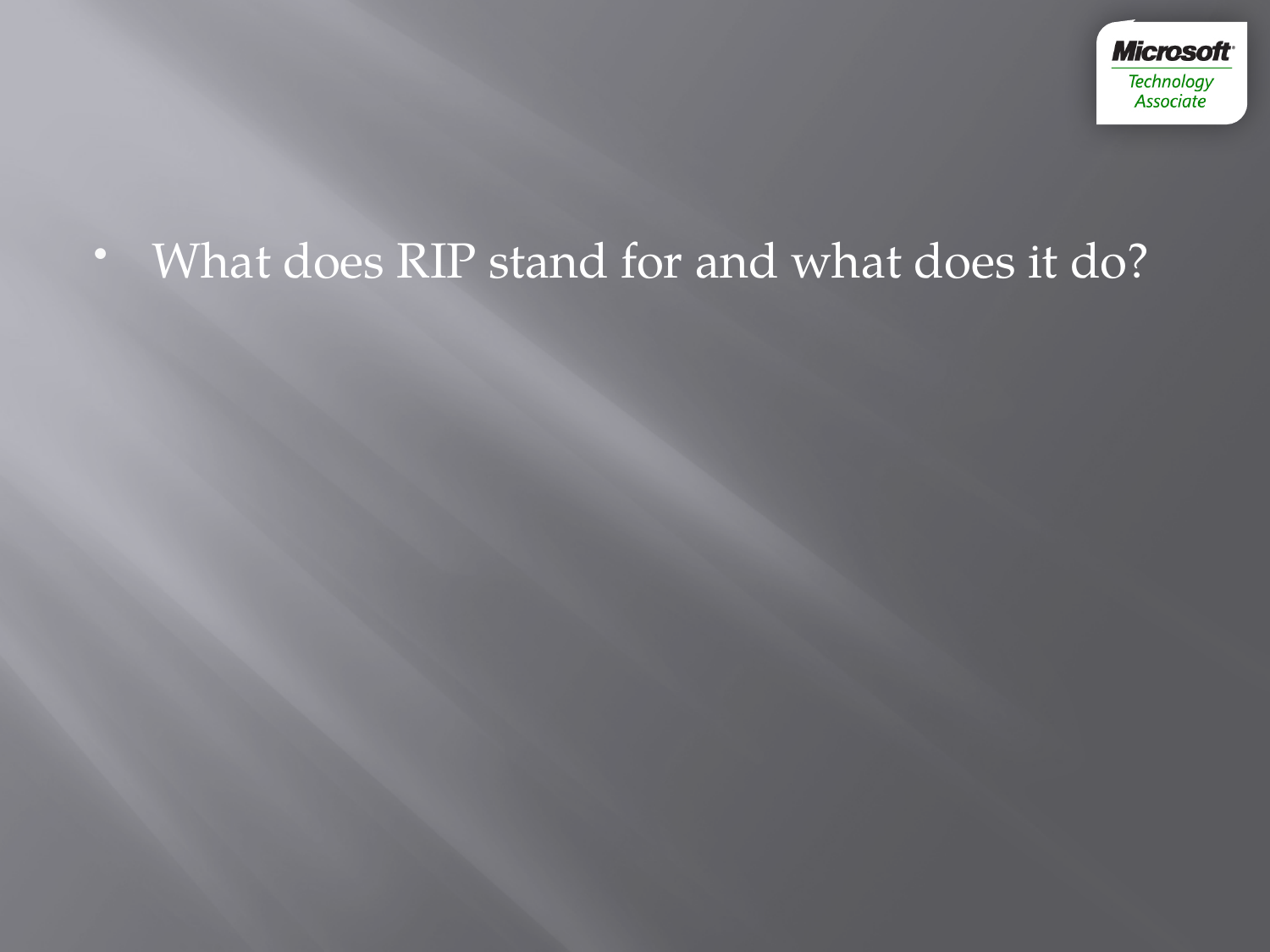

#
What does RIP stand for and what does it do?